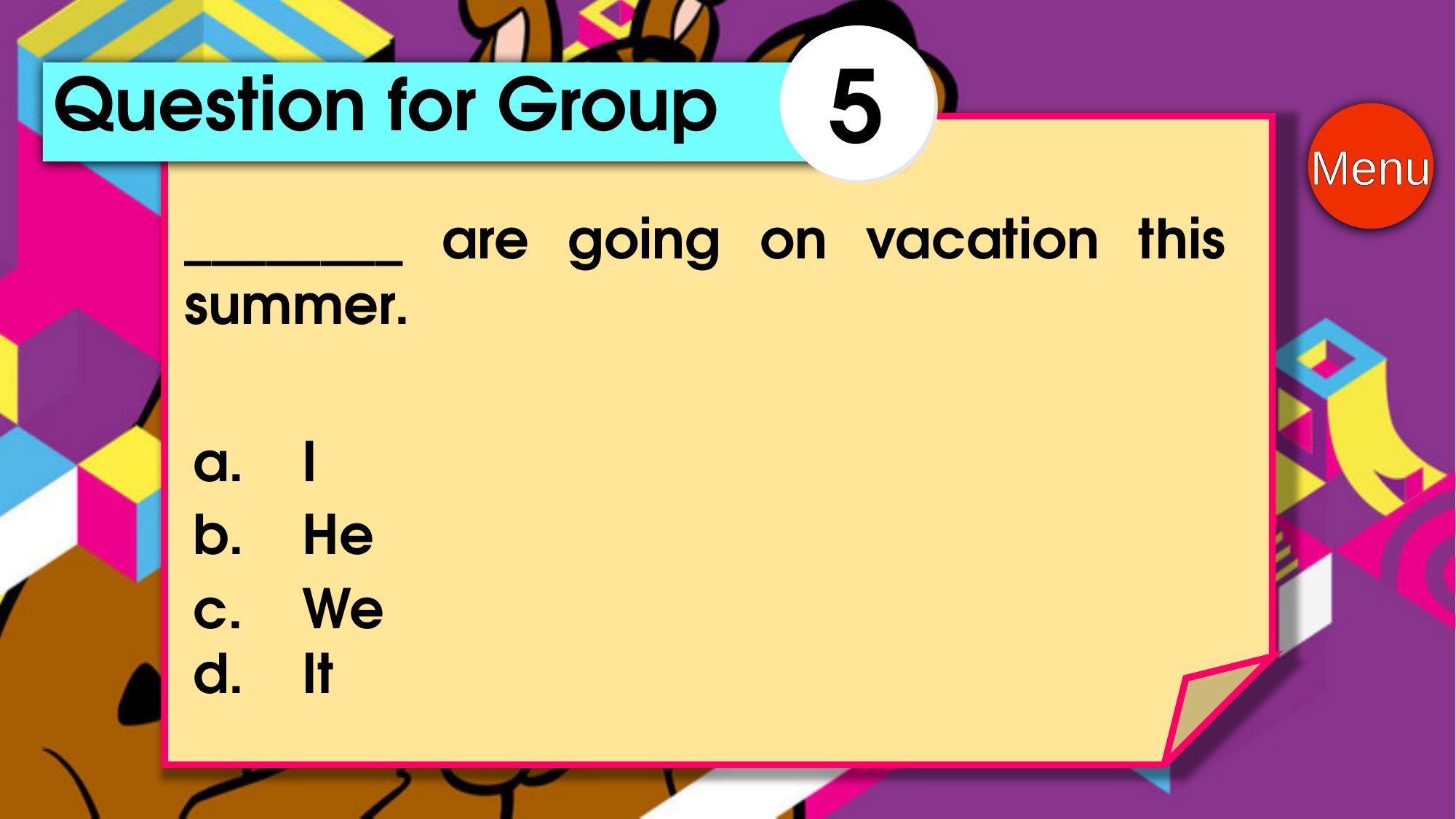

5
Question for Group

Menu
________ are going on vacation this summer.

a.	I
b.	He
c.	We
d.	It